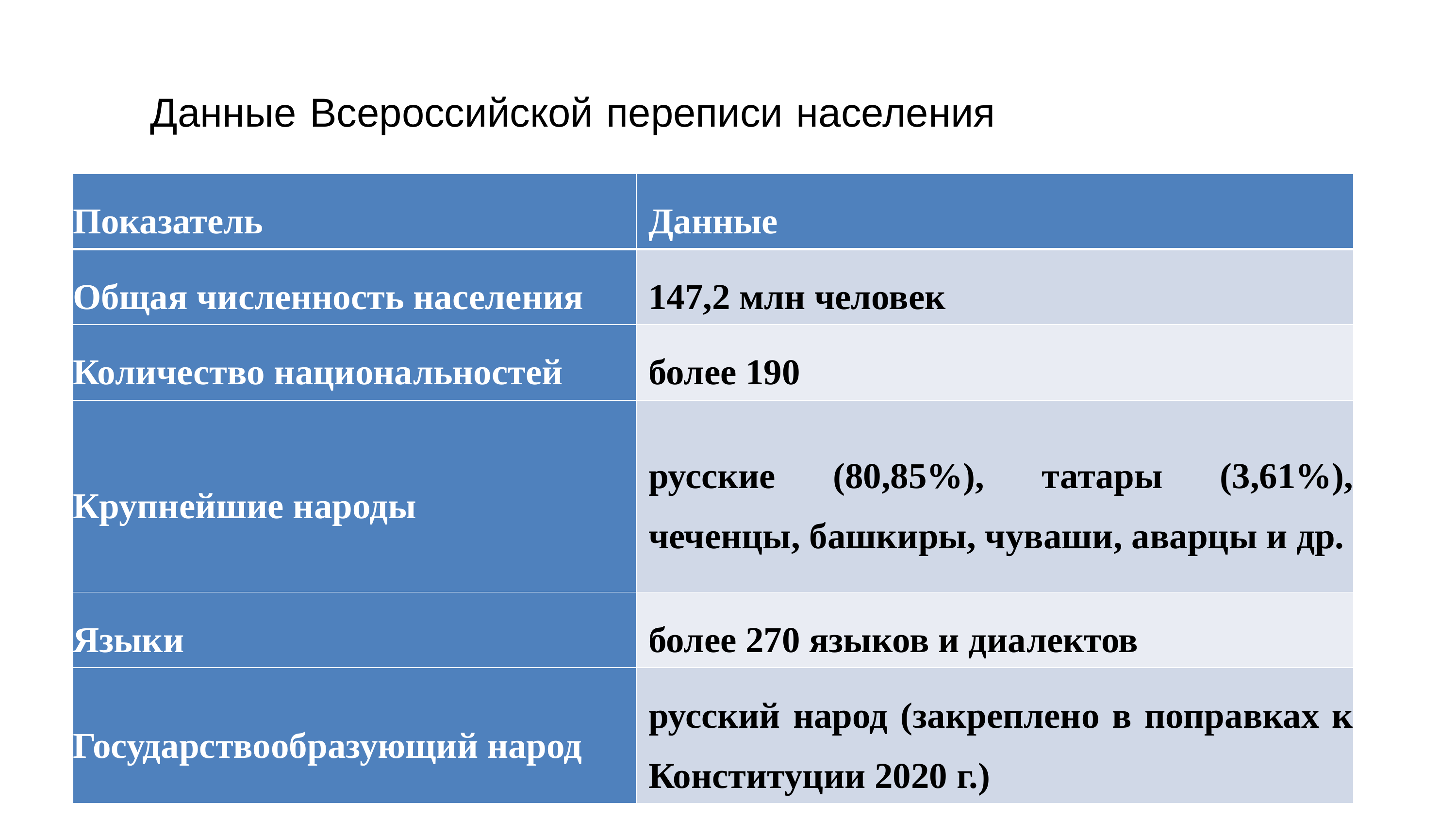

Данные Всероссийской переписи населения
| Показатель | Данные |
| --- | --- |
| Общая численность населения | 147,2 млн человек |
| Количество национальностей | более 190 |
| Крупнейшие народы | русские (80,85%), татары (3,61%), чеченцы, башкиры, чуваши, аварцы и др. |
| Языки | более 270 языков и диалектов |
| Государствообразующий народ | русский народ (закреплено в поправках к Конституции 2020 г.) |